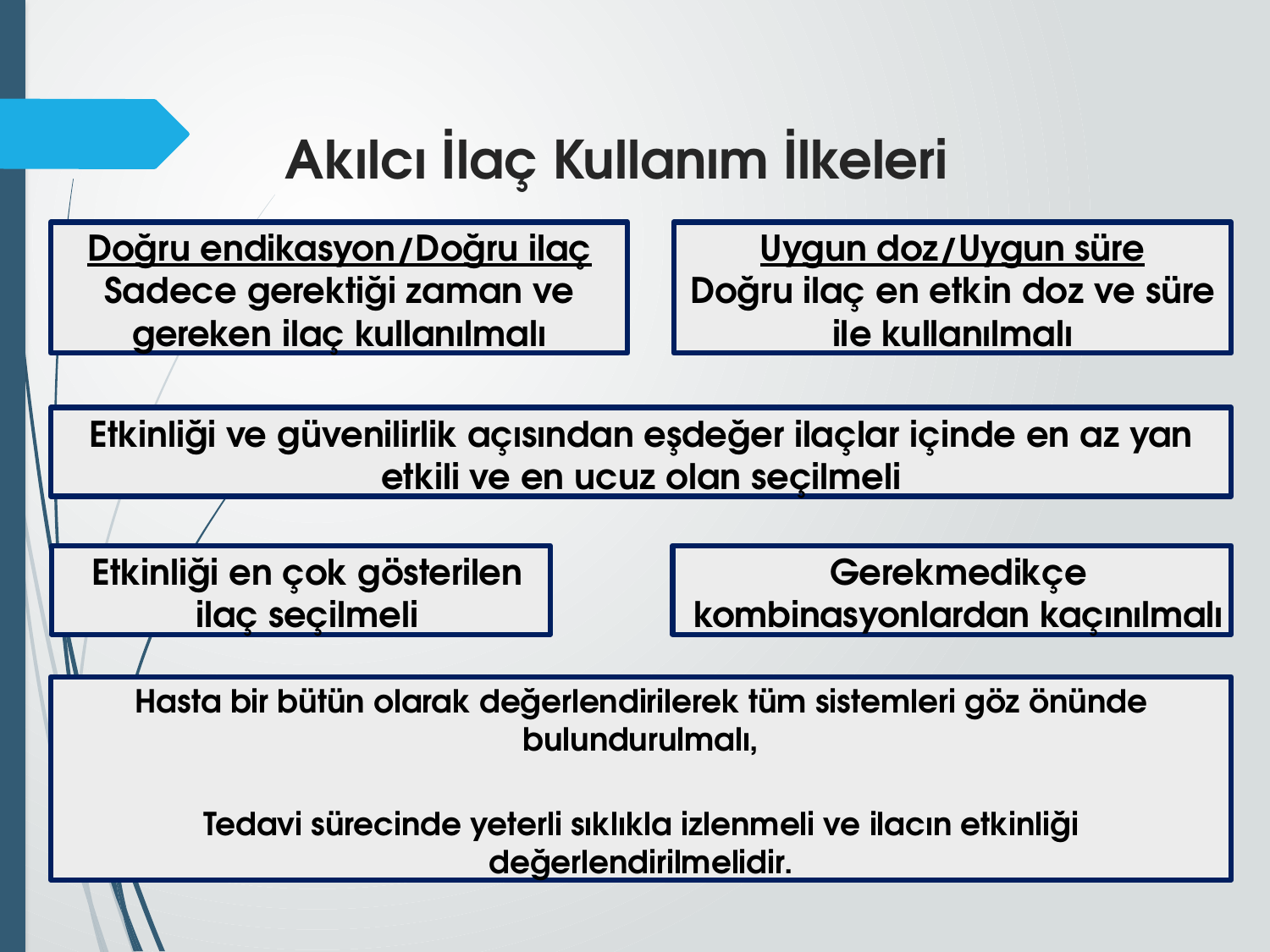

# Akılcı İlaç Kullanım İlkeleri
Doğru endikasyon/Doğru ilaç
Sadece gerektiği zaman ve gereken ilaç kullanılmalı
Uygun doz/Uygun süre
Doğru ilaç en etkin doz ve süre ile kullanılmalı
Etkinliği ve güvenilirlik açısından eşdeğer ilaçlar içinde en az yan
etkili ve en ucuz olan seçilmeli
Gerekmedikçe kombinasyonlardan kaçınılmalı
Etkinliği en çok gösterilen ilaç seçilmeli
Hasta bir bütün olarak değerlendirilerek tüm sistemleri göz önünde bulundurulmalı,

Tedavi sürecinde yeterli sıklıkla izlenmeli ve ilacın etkinliği değerlendirilmelidir.